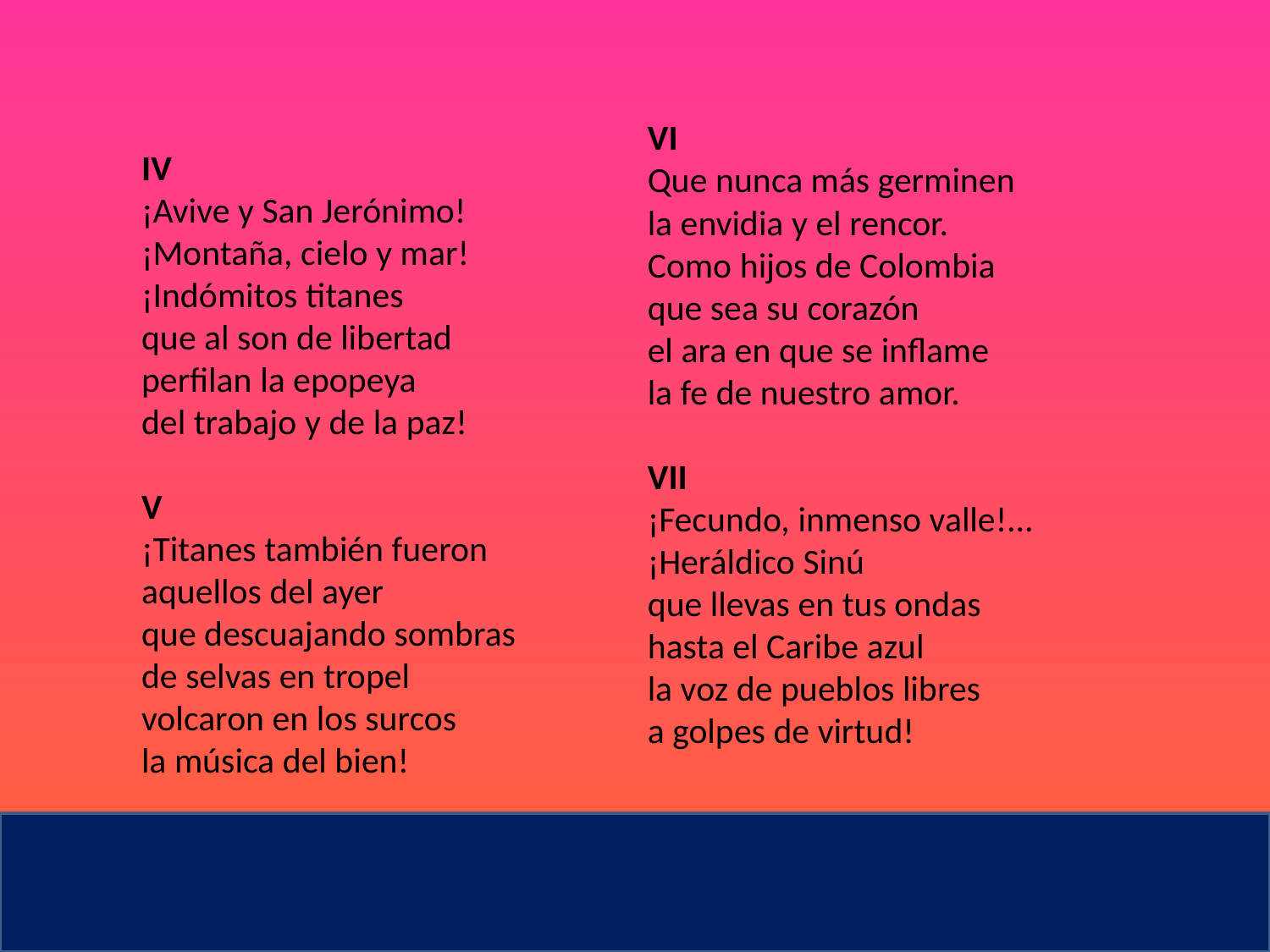

VI
Que nunca más germinen
la envidia y el rencor.
Como hijos de Colombia
que sea su corazón
el ara en que se inflame
la fe de nuestro amor.

VII
¡Fecundo, inmenso valle!...
¡Heráldico Sinú
que llevas en tus ondas
hasta el Caribe azul
la voz de pueblos libres
a golpes de virtud!
IV
¡Avive y San Jerónimo!
¡Montaña, cielo y mar!
¡Indómitos titanes
que al son de libertad
perfilan la epopeya
del trabajo y de la paz!

V
¡Titanes también fueron
aquellos del ayer
que descuajando sombras
de selvas en tropel
volcaron en los surcos
la música del bien!